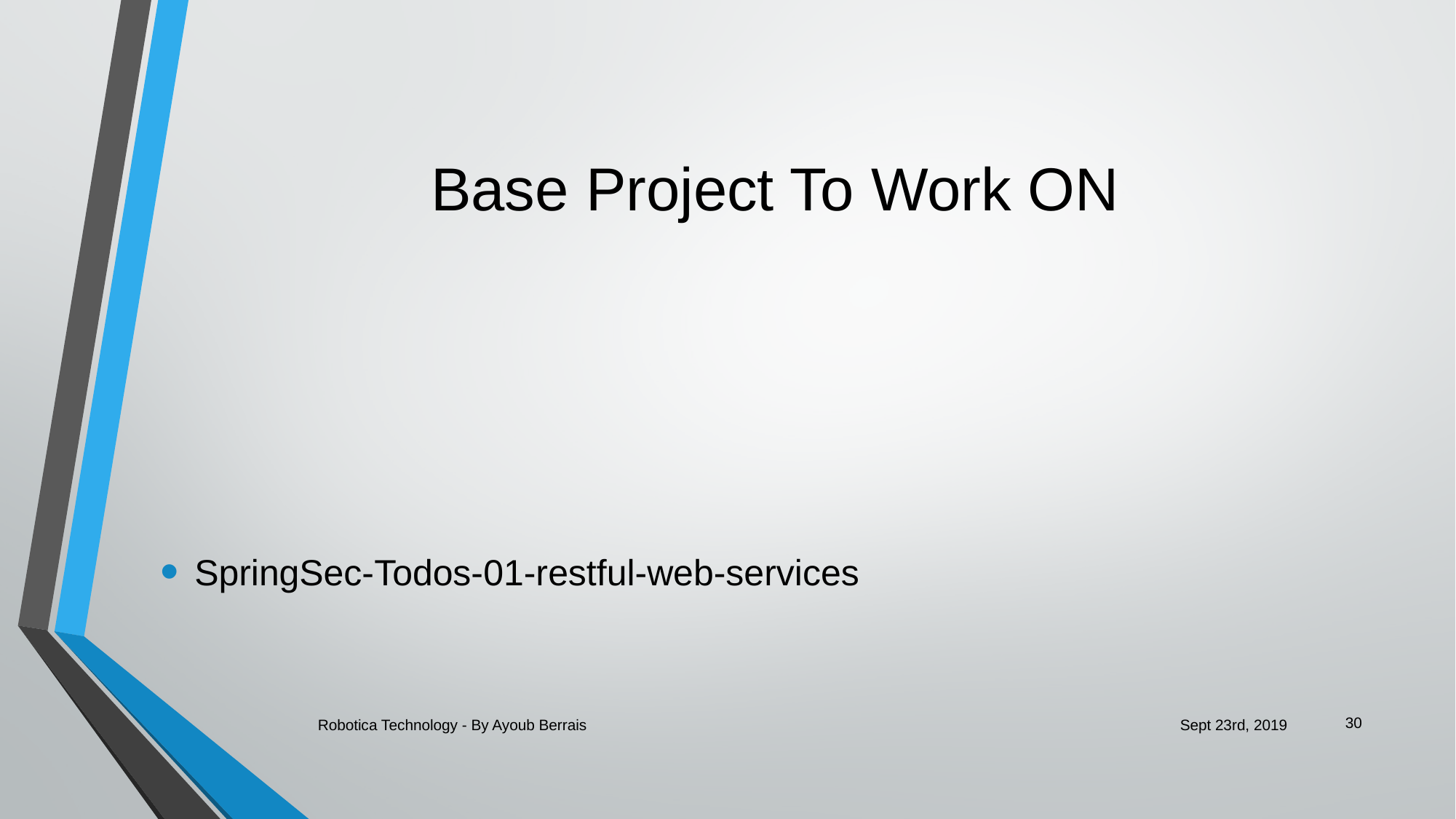

# Base Project To Work ON

SpringSec-Todos-01-restful-web-services
30
Robotica Technology - By Ayoub Berrais
Sept 23rd, 2019